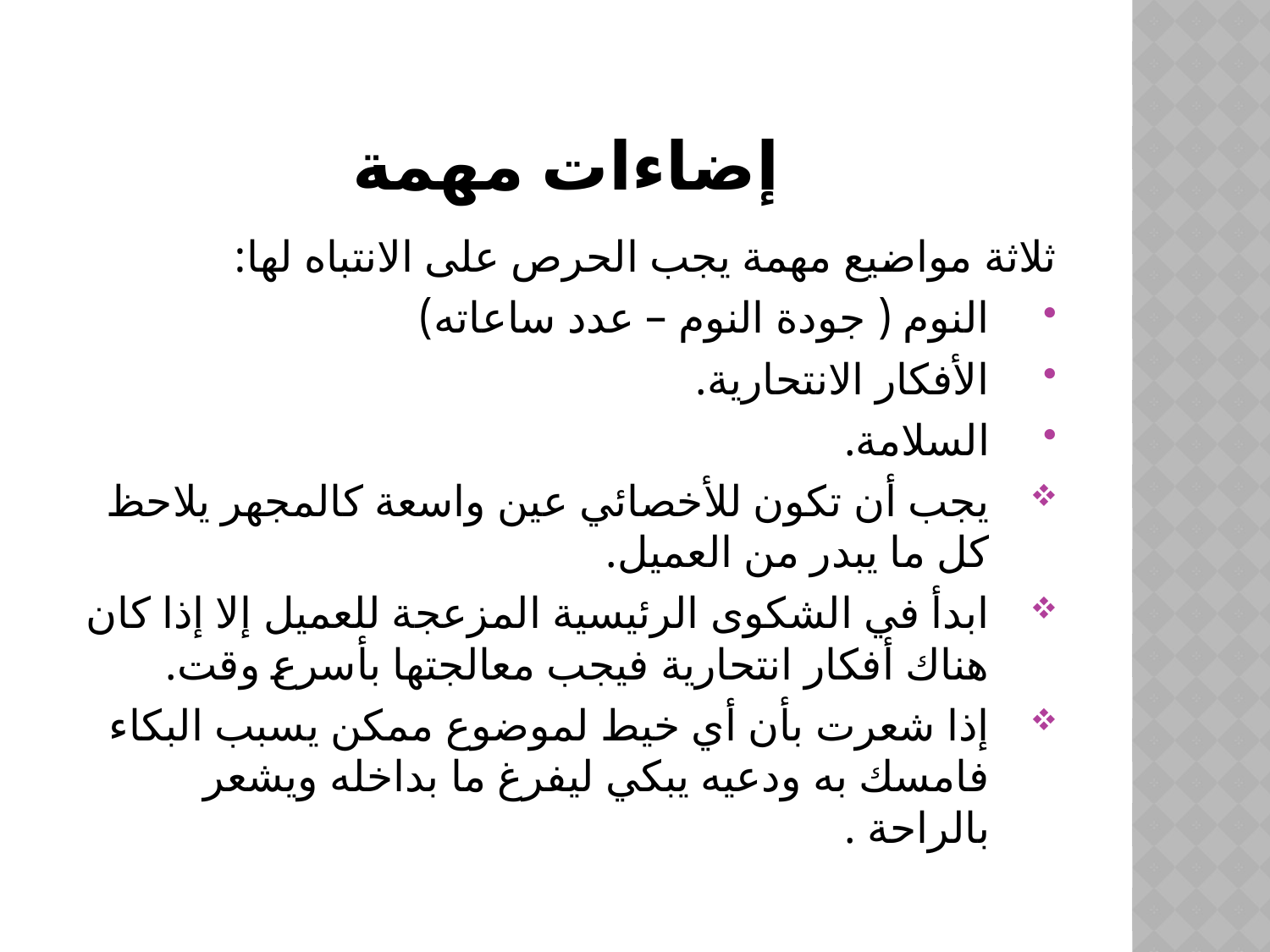

# إضاءات مهمة
ثلاثة مواضيع مهمة يجب الحرص على الانتباه لها:
النوم ( جودة النوم – عدد ساعاته)
الأفكار الانتحارية.
السلامة.
يجب أن تكون للأخصائي عين واسعة كالمجهر يلاحظ كل ما يبدر من العميل.
ابدأ في الشكوى الرئيسية المزعجة للعميل إلا إذا كان هناك أفكار انتحارية فيجب معالجتها بأسرع وقت.
إذا شعرت بأن أي خيط لموضوع ممكن يسبب البكاء فامسك به ودعيه يبكي ليفرغ ما بداخله ويشعر بالراحة .